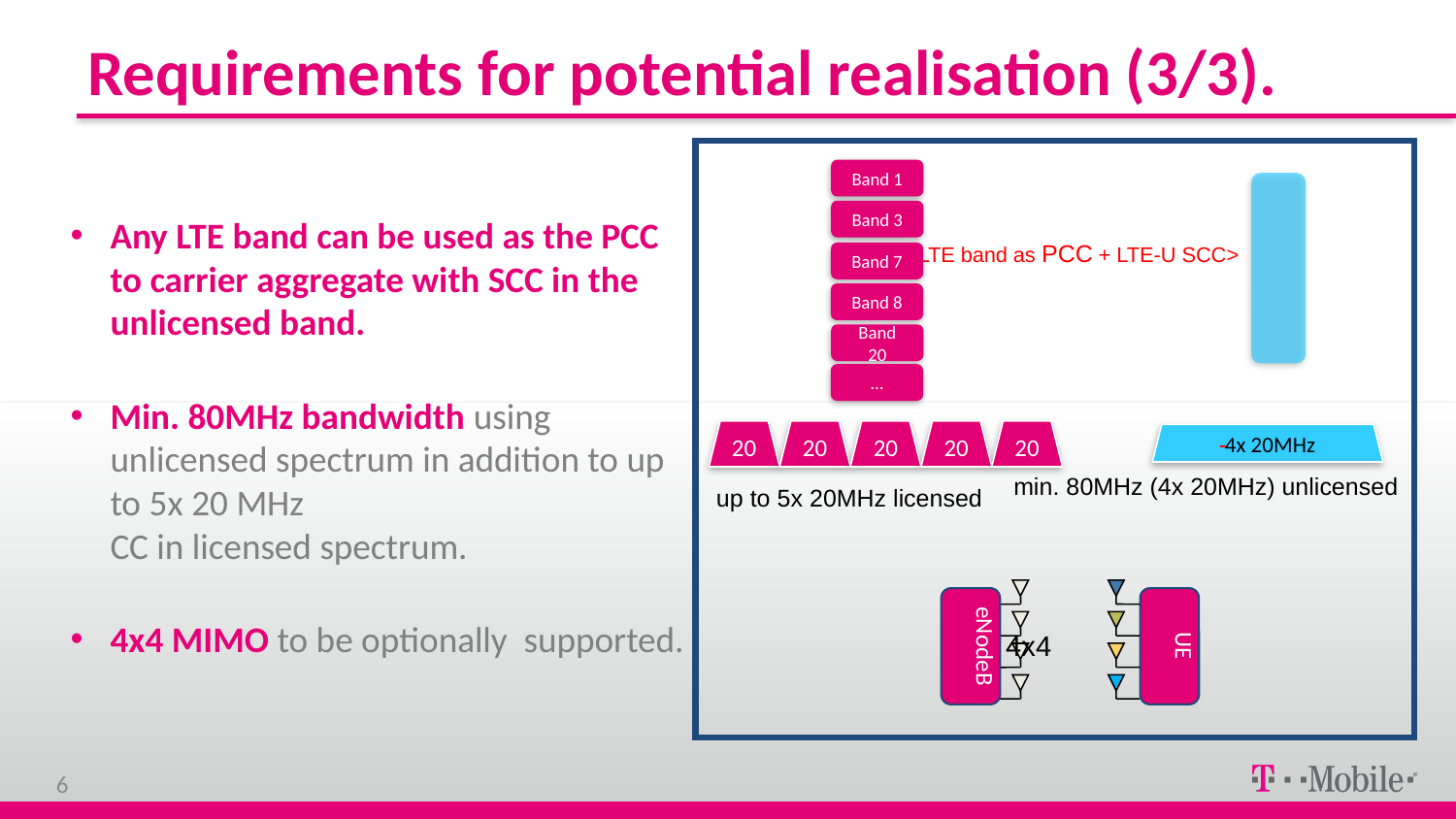

# Requirements for potential realisation (3/3).

Band 1

Band 3
Any LTE band can be used as the PCC to carrier aggregate with SCC in the unlicensed band.

Min. 80MHz bandwidth using unlicensed spectrum in addition to up to 5x 20 MHz
CC in licensed spectrum.

4x4 MIMO to be optionally  supported.

<Any LTE band as PCC + LTE-U SCC>
Band 7
Band 8
Band 20
…
20
20
20
20
20
+
 4x 20MHz
min. 80MHz (4x 20MHz) unlicensed
up to 5x 20MHz licensed

eNodeB
UE

4x4
6